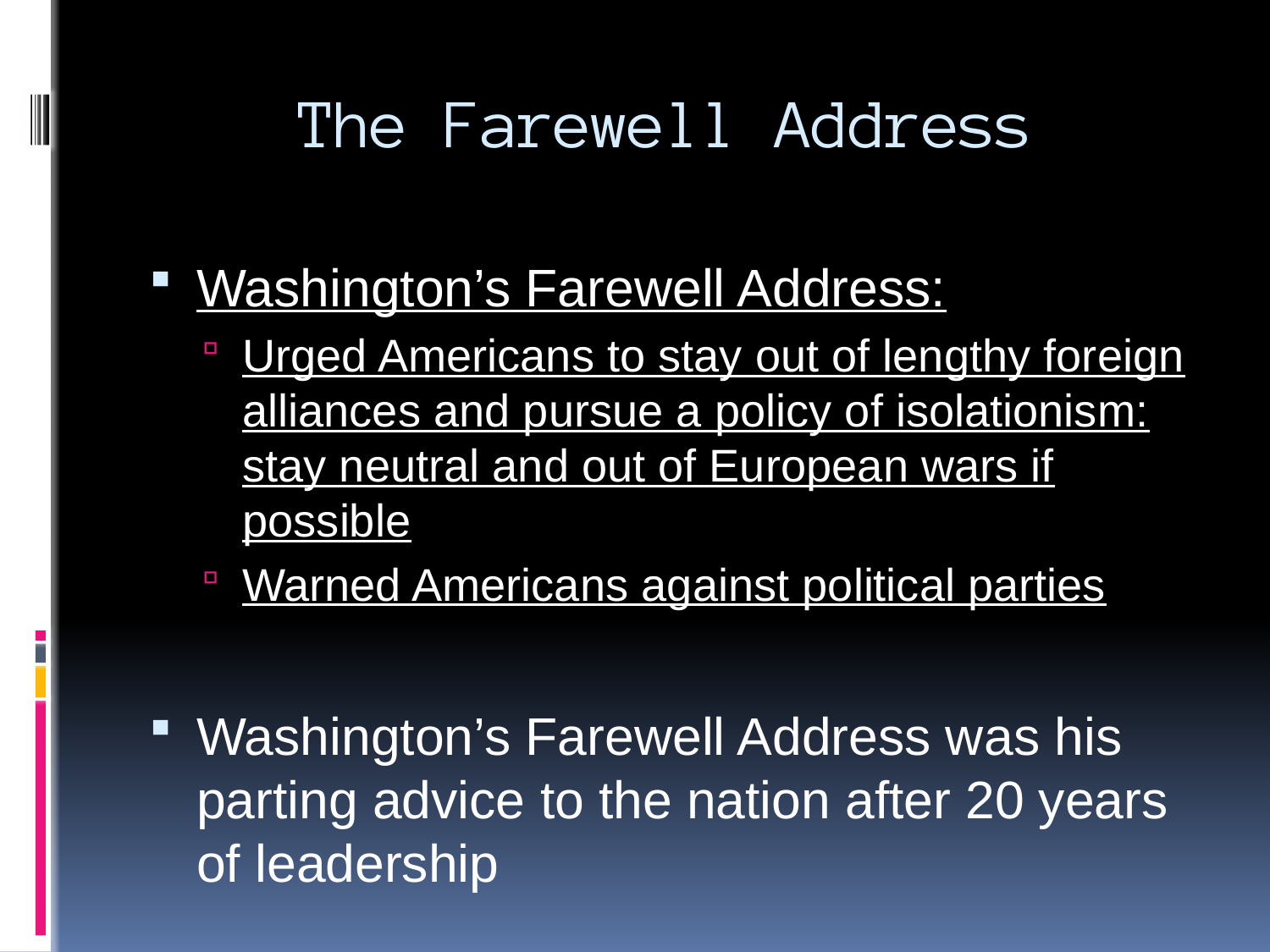

# The Farewell Address
Washington’s Farewell Address:
Urged Americans to stay out of lengthy foreign alliances and pursue a policy of isolationism: stay neutral and out of European wars if possible
Warned Americans against political parties

Washington’s Farewell Address was his parting advice to the nation after 20 years of leadership